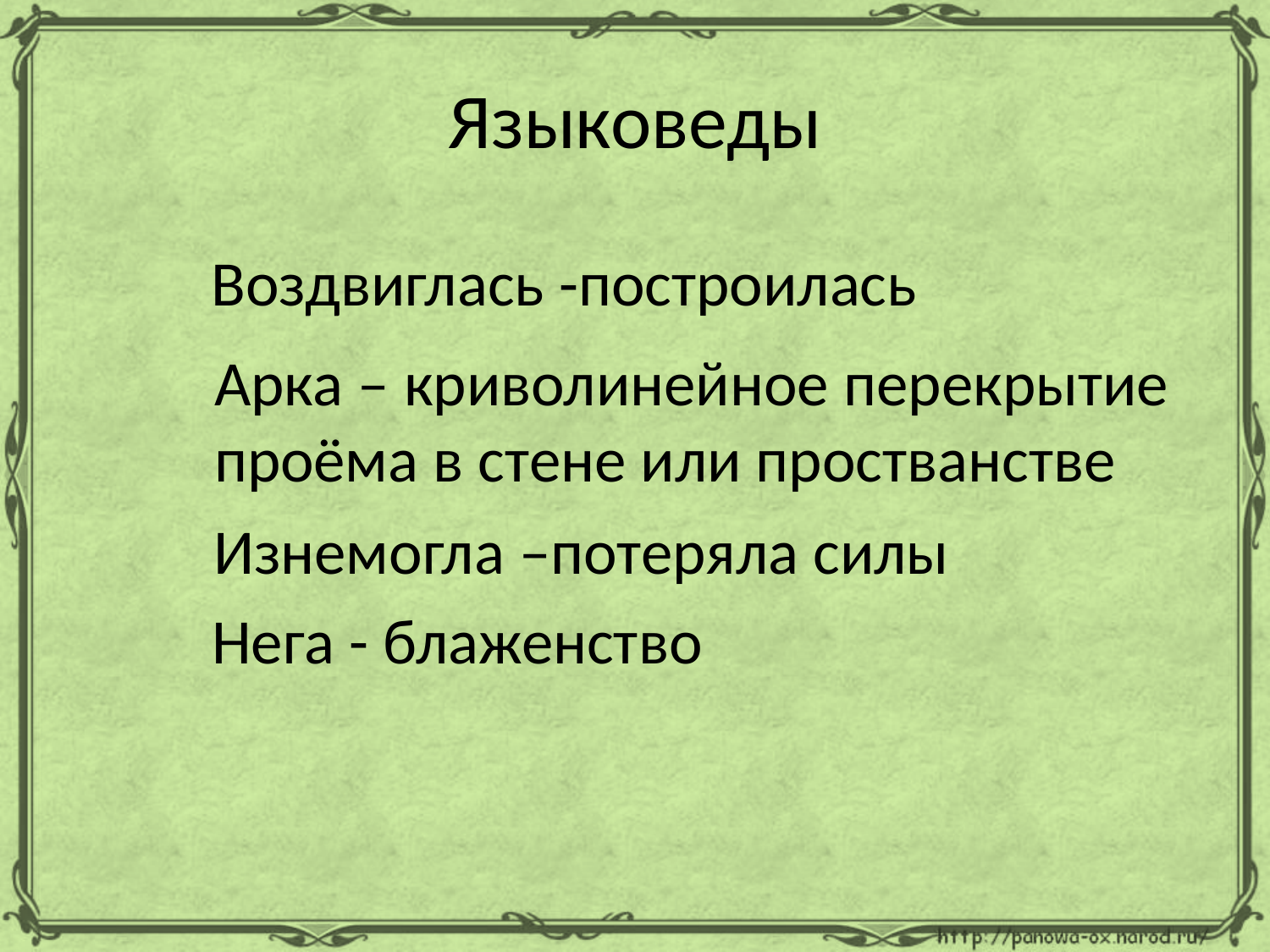

# Языковеды
Воздвиглась -построилась
Арка – криволинейное перекрытие
проёма в стене или простванстве
Изнемогла –потеряла силы
Нега - блаженство